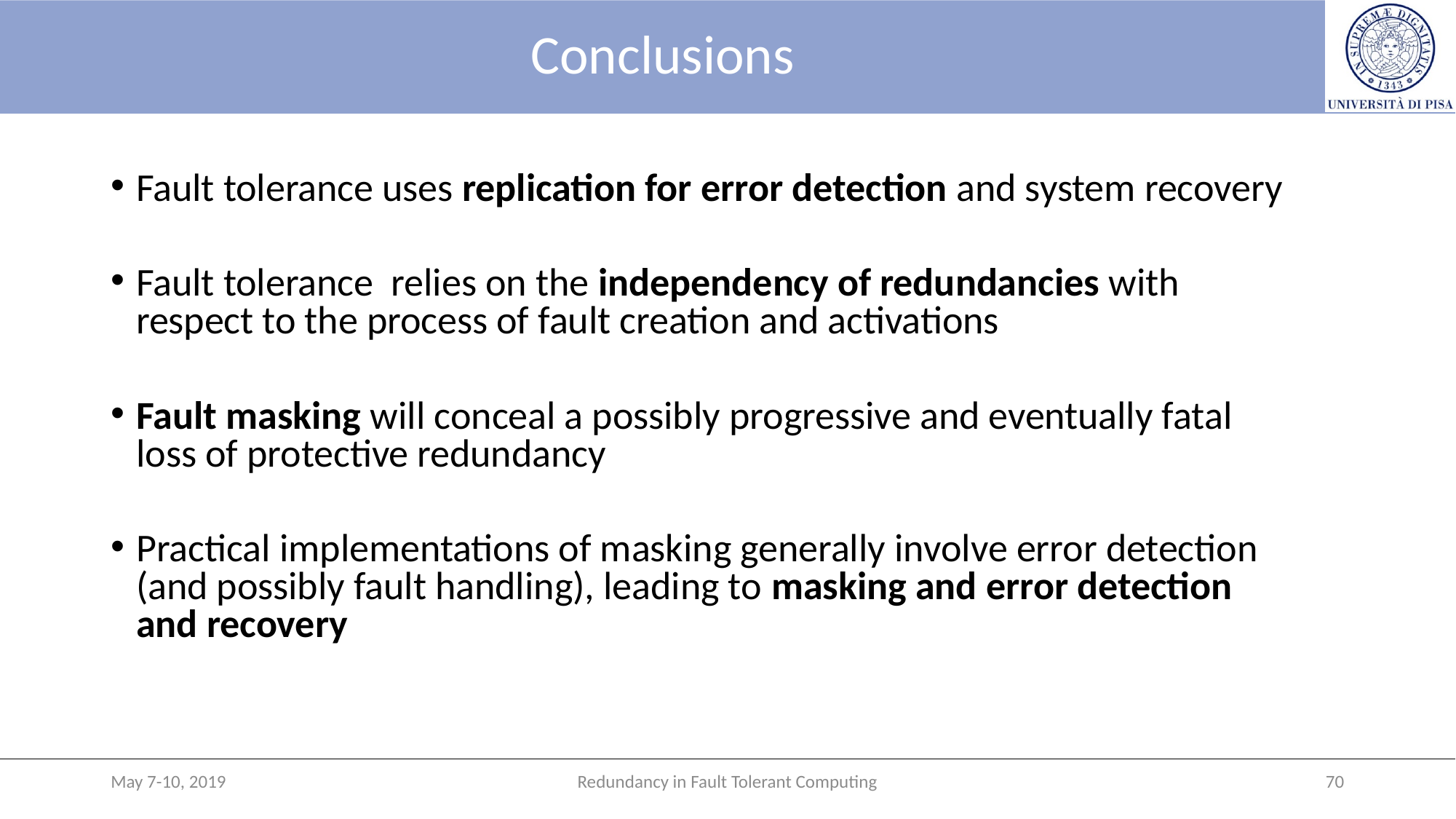

# Conclusions
Fault tolerance uses replication for error detection and system recovery
Fault tolerance  relies on the independency of redundancies with respect to the process of fault creation and activations

Fault masking will conceal a possibly progressive and eventually fatal loss of protective redundancy

Practical implementations of masking generally involve error detection (and possibly fault handling), leading to masking and error detection and recovery

May 7-10, 2019
Redundancy in Fault Tolerant Computing
70